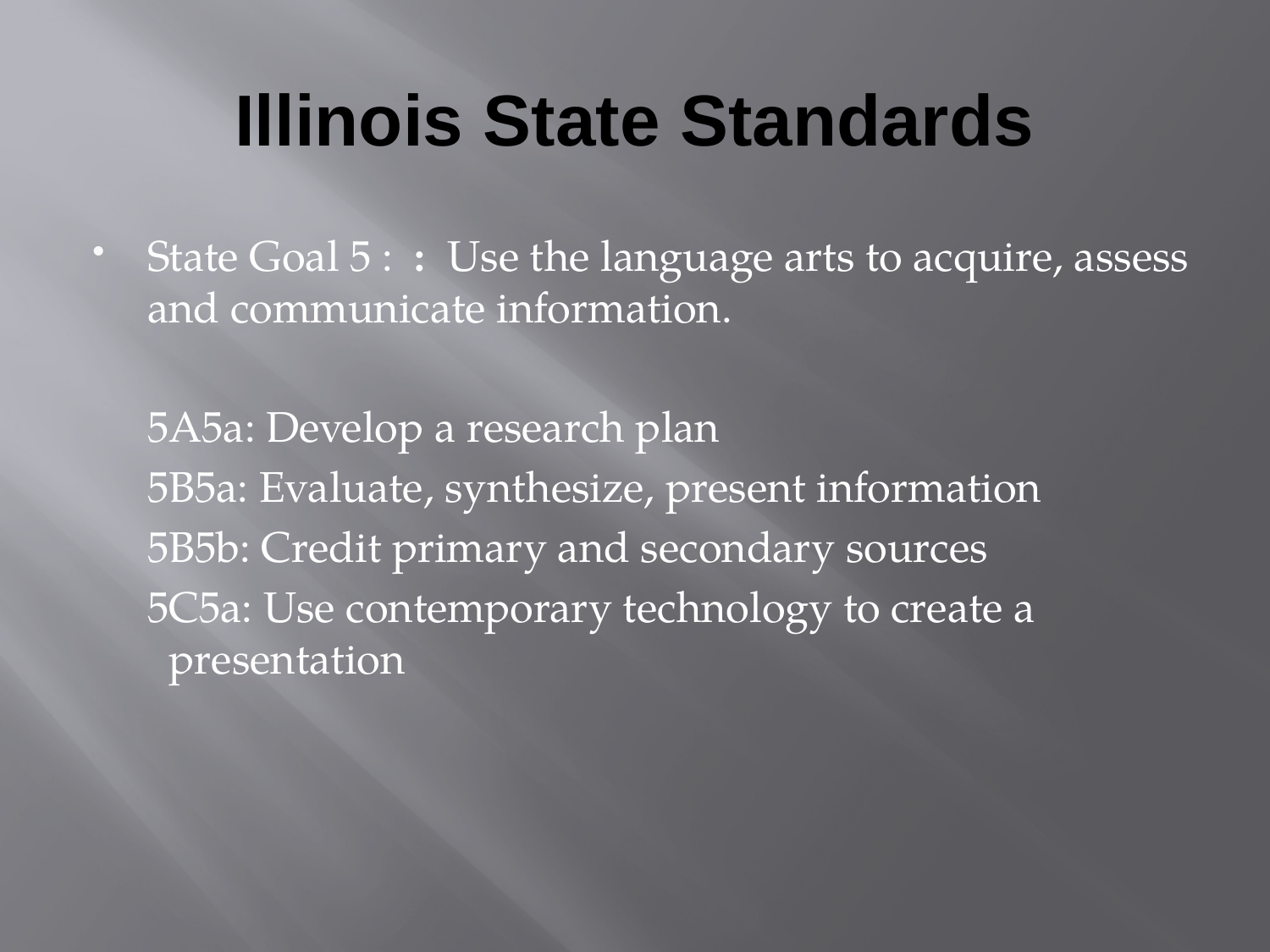

# Illinois State Standards
State Goal 5 :  :  Use the language arts to acquire, assess and communicate information.

	5A5a: Develop a research plan
	5B5a: Evaluate, synthesize, present information
	5B5b: Credit primary and secondary sources
	5C5a: Use contemporary technology to create a 	       presentation